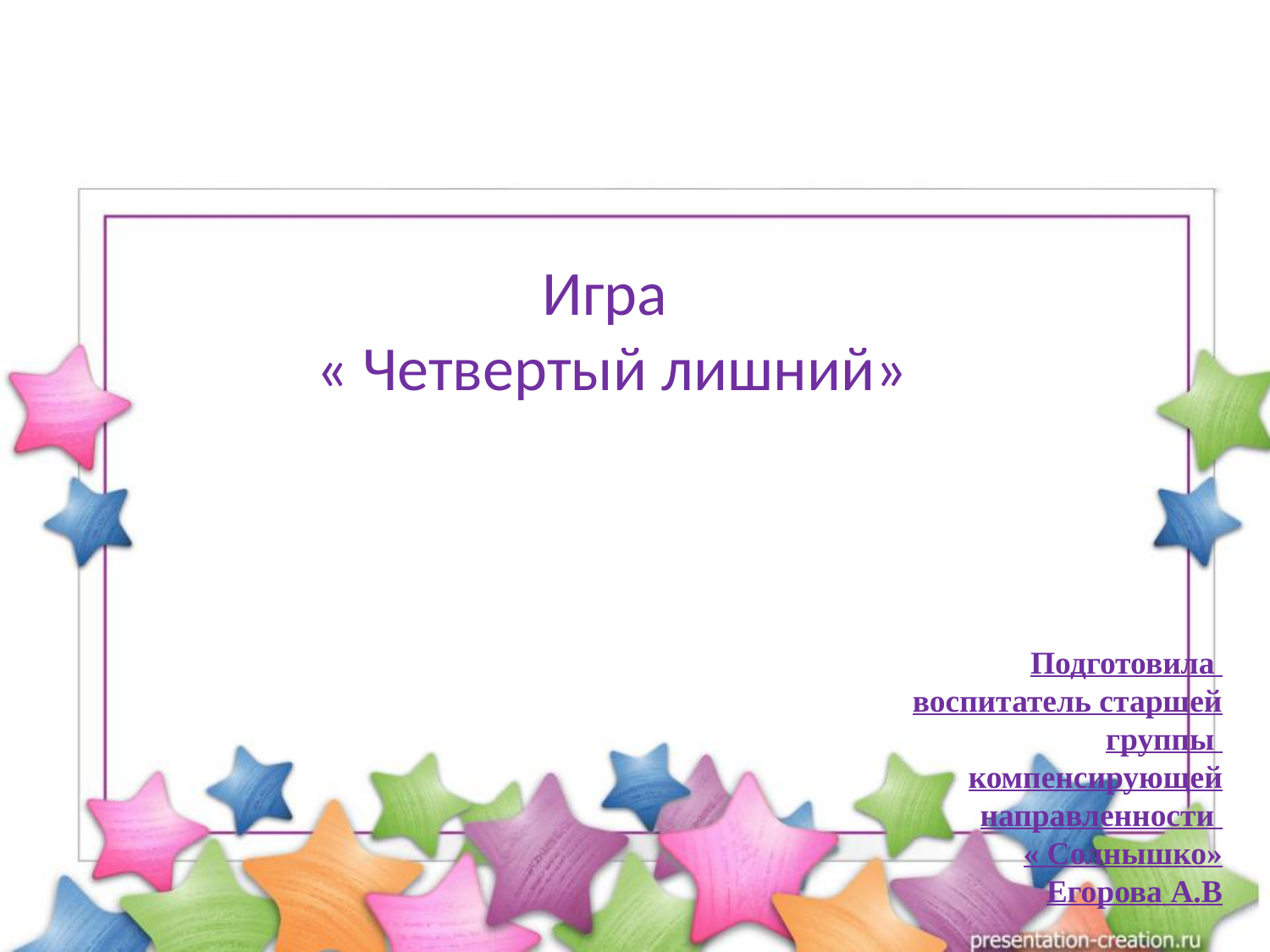

# Игра « Четвертый лишний»
Подготовила
воспитатель старшей группы
компенсирующей направленности
« Солнышко»
Егорова А.В